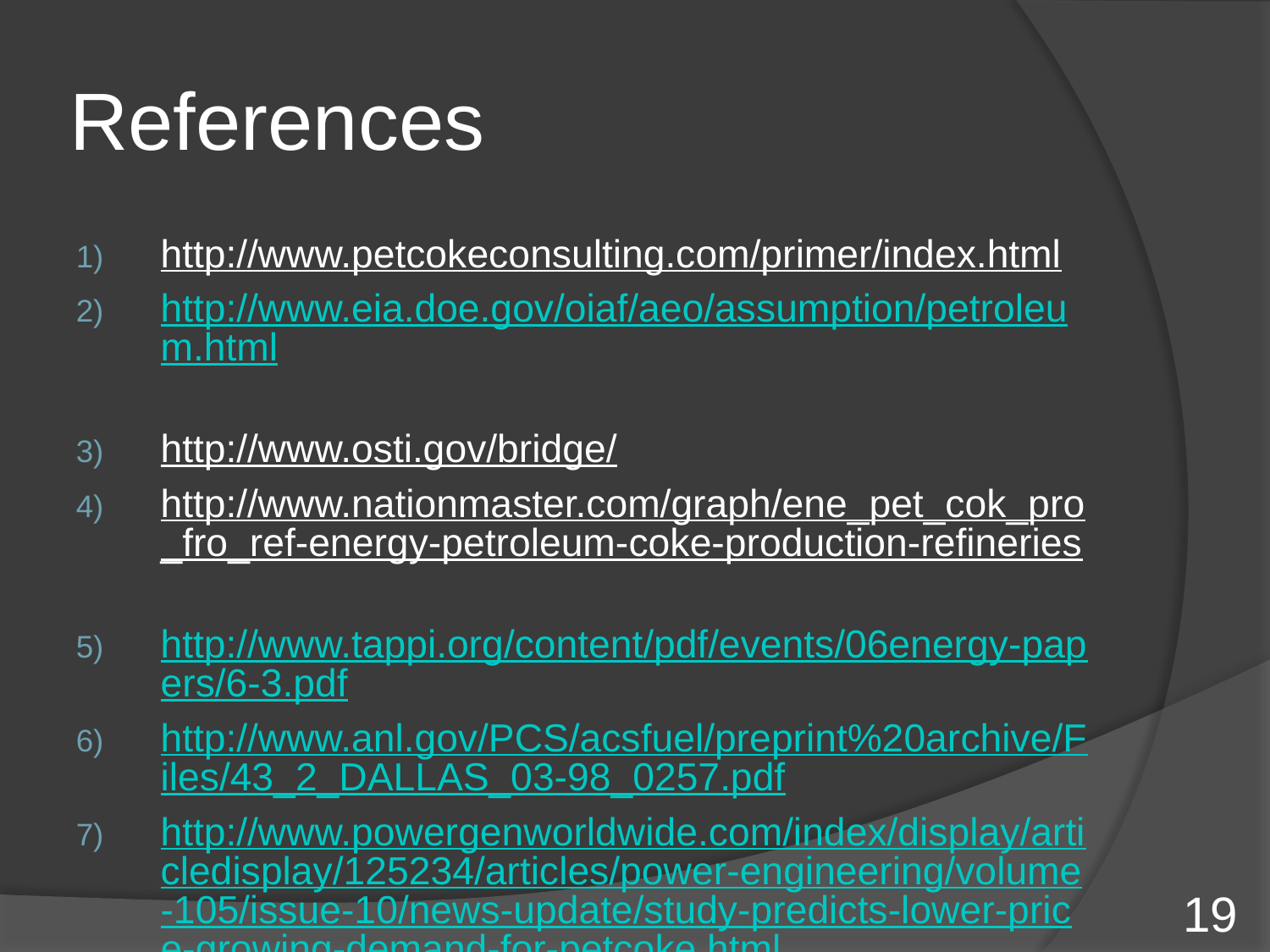

# References
http://www.petcokeconsulting.com/primer/index.html
http://www.eia.doe.gov/oiaf/aeo/assumption/petroleum.html
http://www.osti.gov/bridge/
http://www.nationmaster.com/graph/ene_pet_cok_pro_fro_ref-energy-petroleum-coke-production-refineries
http://www.tappi.org/content/pdf/events/06energy-papers/6-3.pdf
http://www.anl.gov/PCS/acsfuel/preprint%20archive/Files/43_2_DALLAS_03-98_0257.pdf
http://www.powergenworldwide.com/index/display/articledisplay/125234/articles/power-engineering/volume-105/issue-10/news-update/study-predicts-lower-price-growing-demand-for-petcoke.html
http://www.epa.gov/hpv/pubs/summaries/ptrlcoke/c12563rr2.pdf

19